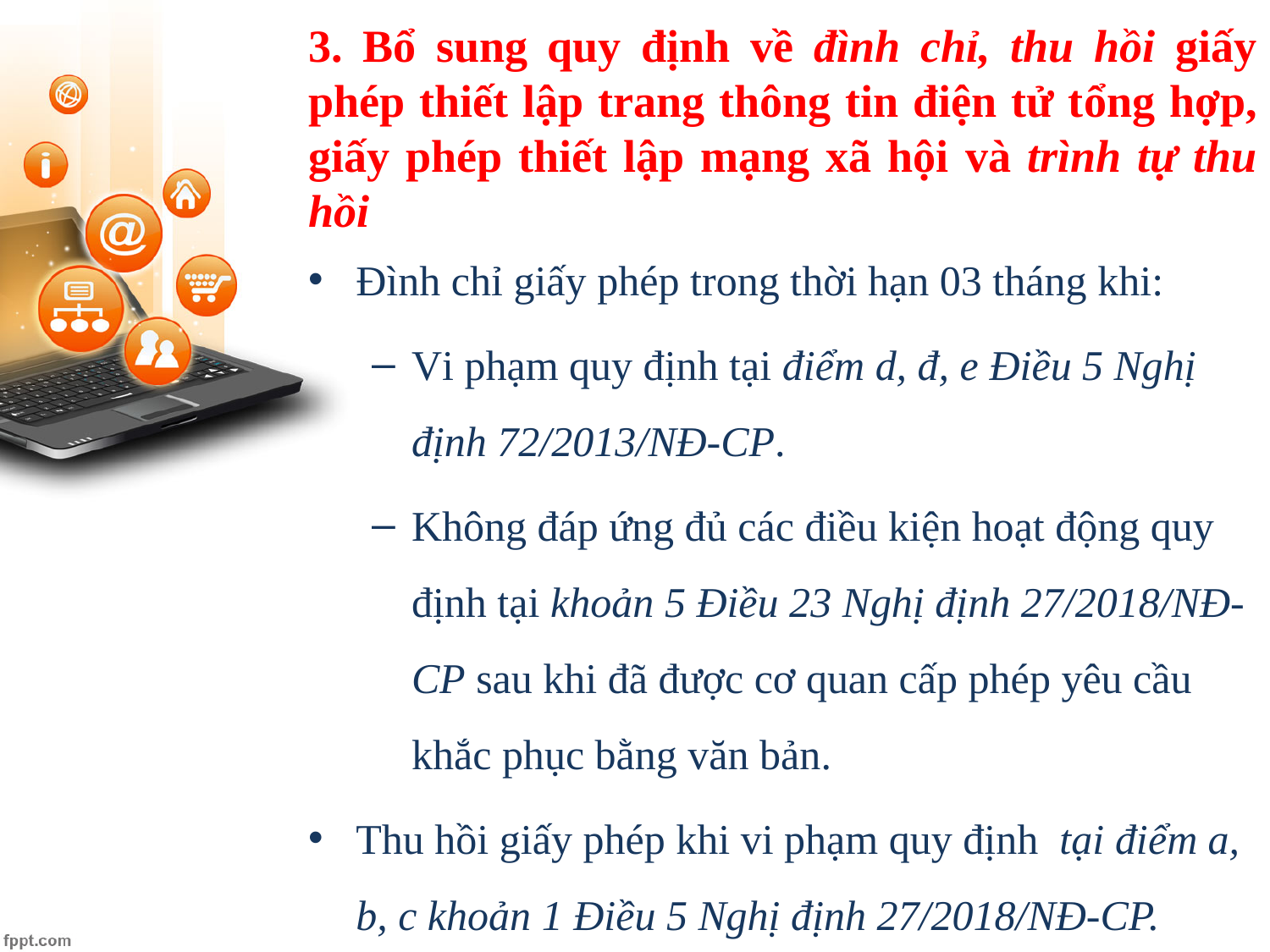

# 3. Bổ sung quy định về đình chỉ, thu hồi giấy phép thiết lập trang thông tin điện tử tổng hợp, giấy phép thiết lập mạng xã hội và trình tự thu hồi
Đình chỉ giấy phép trong thời hạn 03 tháng khi:
Vi phạm quy định tại điểm d, đ, e Điều 5 Nghị định 72/2013/NĐ-CP.
Không đáp ứng đủ các điều kiện hoạt động quy định tại khoản 5 Điều 23 Nghị định 27/2018/NĐ-CP sau khi đã được cơ quan cấp phép yêu cầu khắc phục bằng văn bản.
Thu hồi giấy phép khi vi phạm quy định  tại điểm a, b, c khoản 1 Điều 5 Nghị định 27/2018/NĐ-CP.